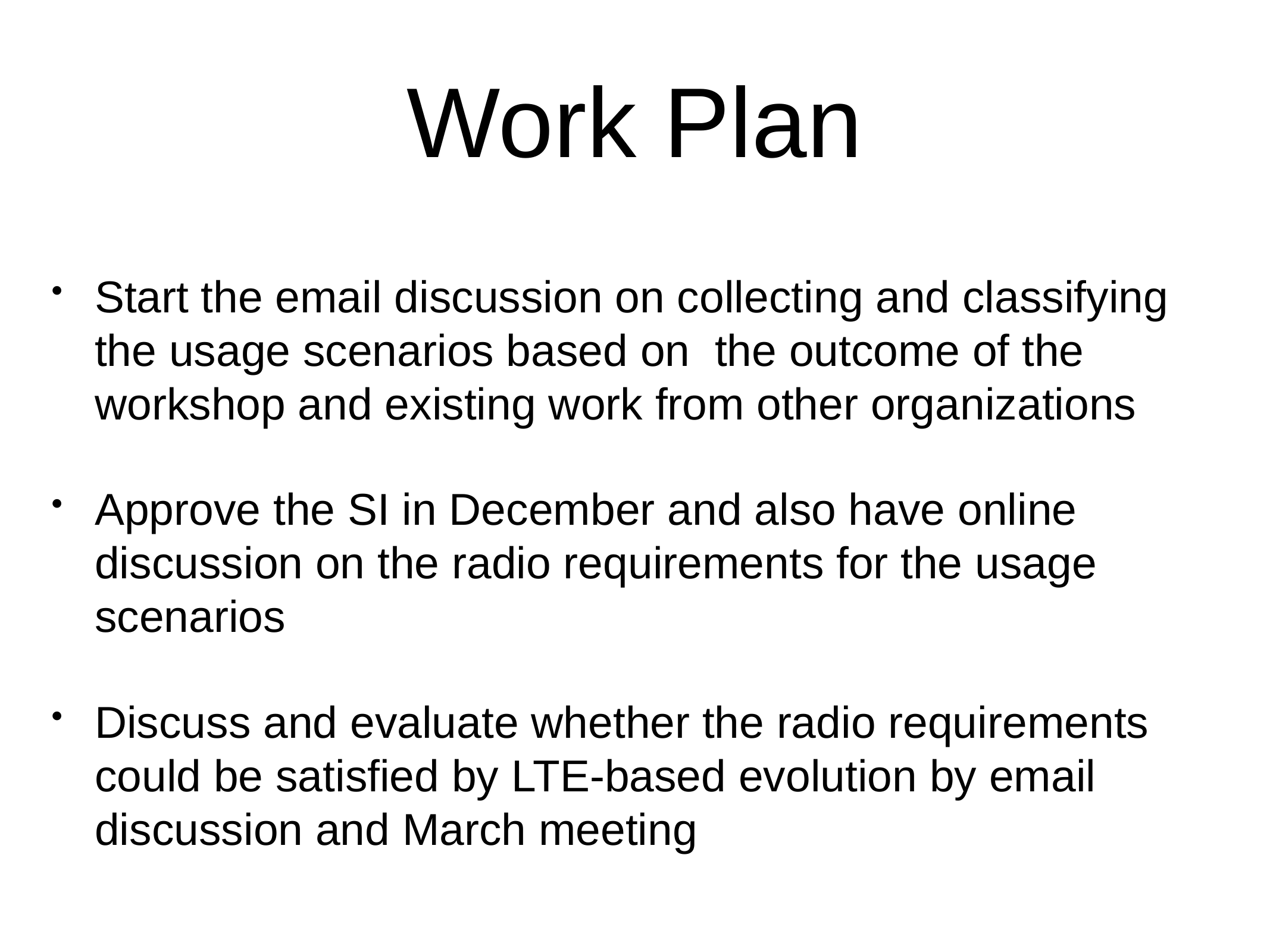

# Work Plan
Start the email discussion on collecting and classifying the usage scenarios based on  the outcome of the workshop and existing work from other organizations
Approve the SI in December and also have online discussion on the radio requirements for the usage scenarios
Discuss and evaluate whether the radio requirements could be satisfied by LTE-based evolution by email discussion and March meeting